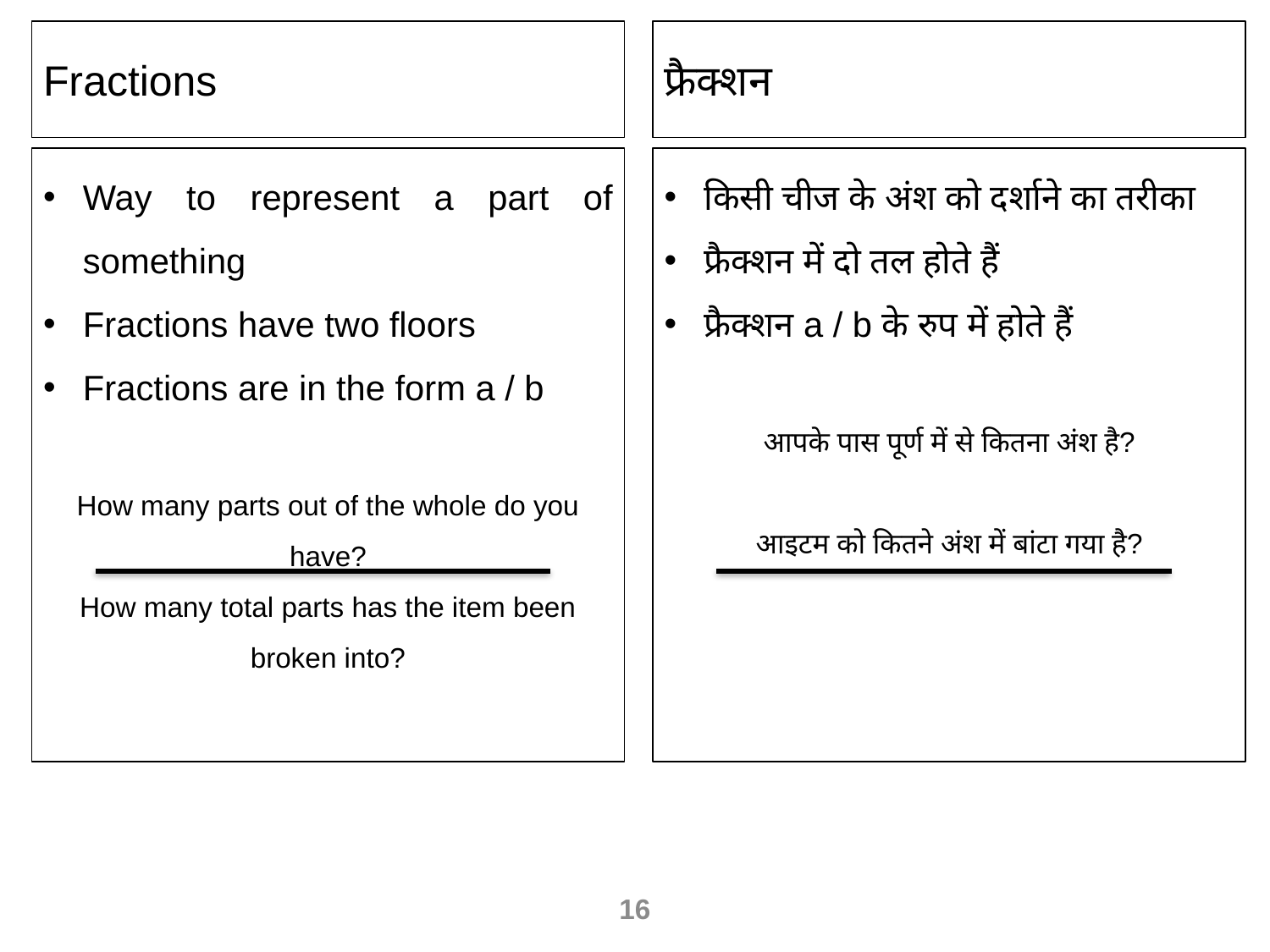

Fractions
फ्रैक्शन
Way to represent a part of something
Fractions have two floors
Fractions are in the form a / b

How many parts out of the whole do you have?
How many total parts has the item been broken into?

किसी चीज के अंश को दर्शाने का तरीका
फ्रैक्शन में दो तल होते हैं
फ्रैक्शन a / b के रुप में होते हैं

आपके पास पूर्ण में से कितना अंश है?

आइटम को कितने अंश में बांटा गया है?

16